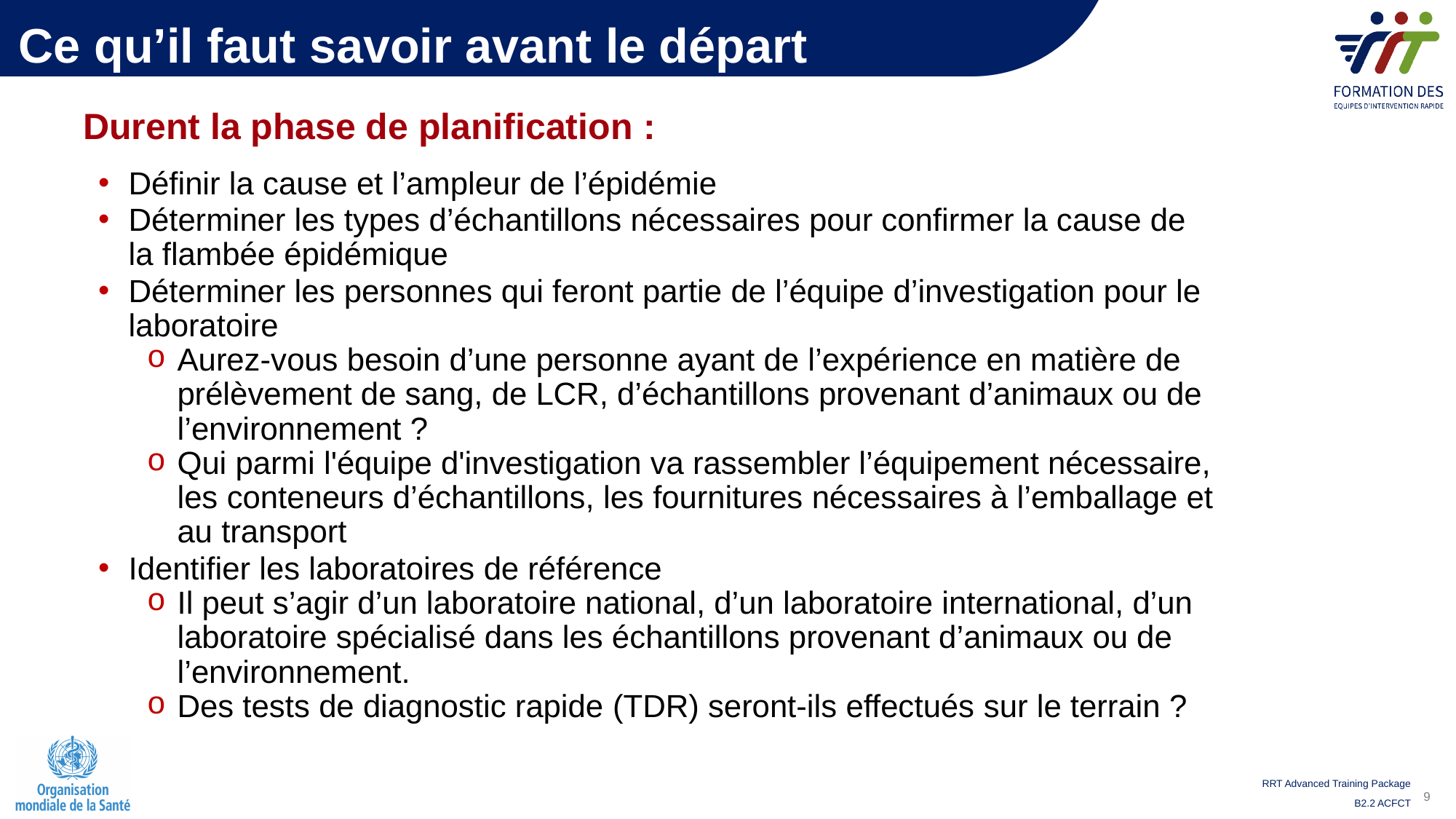

Ce qu’il faut savoir avant le départ

Durent la phase de planification :
Définir la cause et l’ampleur de l’épidémie
Déterminer les types d’échantillons nécessaires pour confirmer la cause de la flambée épidémique
Déterminer les personnes qui feront partie de l’équipe d’investigation pour le laboratoire
Aurez-vous besoin d’une personne ayant de l’expérience en matière de prélèvement de sang, de LCR, d’échantillons provenant d’animaux ou de l’environnement ?
Qui parmi l'équipe d'investigation va rassembler l’équipement nécessaire, les conteneurs d’échantillons, les fournitures nécessaires à l’emballage et au transport
Identifier les laboratoires de référence
Il peut s’agir d’un laboratoire national, d’un laboratoire international, d’un laboratoire spécialisé dans les échantillons provenant d’animaux ou de l’environnement.
Des tests de diagnostic rapide (TDR) seront-ils effectués sur le terrain ?